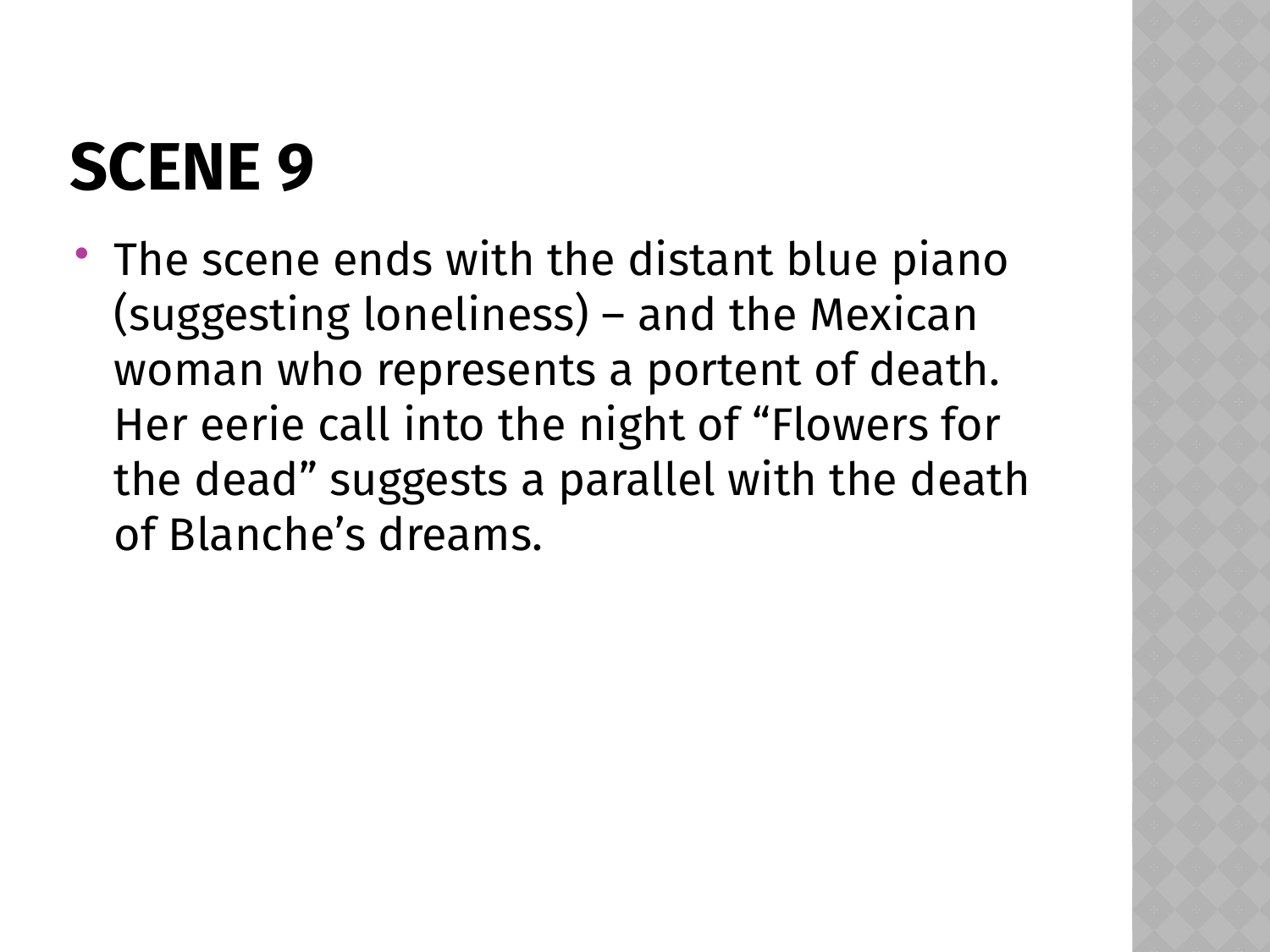

# Scene 9
The scene ends with the distant blue piano (suggesting loneliness) – and the Mexican woman who represents a portent of death. Her eerie call into the night of “Flowers for the dead” suggests a parallel with the death of Blanche’s dreams.